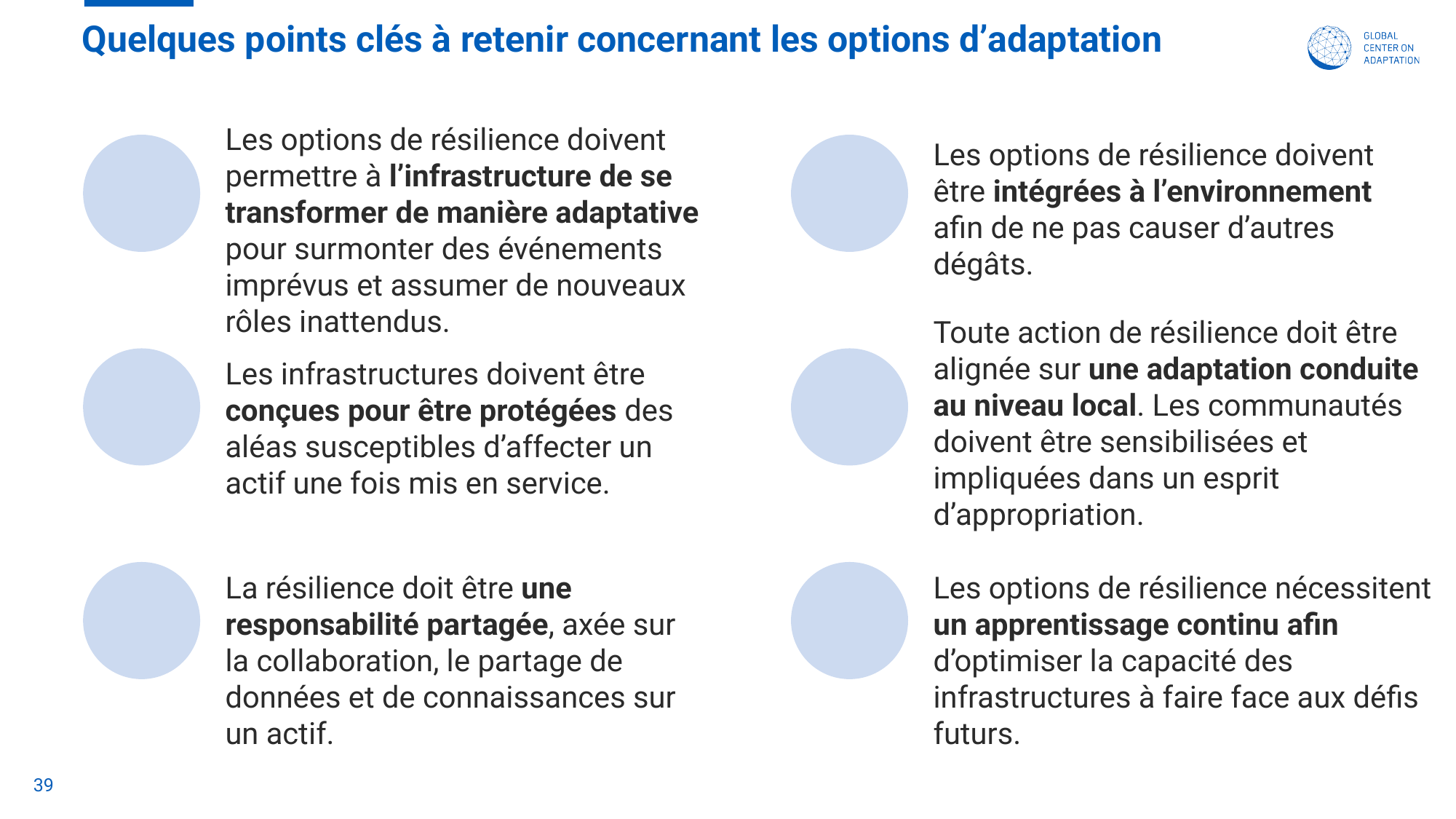

# Quelques points clés à retenir concernant les options d’adaptation
Les options de résilience doivent permettre à l’infrastructure de se transformer de manière adaptative pour surmonter des événements imprévus et assumer de nouveaux rôles inattendus.
Les options de résilience doivent être intégrées à l’environnement afin de ne pas causer d’autres dégâts.

Toute action de résilience doit être alignée sur une adaptation conduite au niveau local. Les communautés doivent être sensibilisées et impliquées dans un esprit d’appropriation.
Les infrastructures doivent être conçues pour être protégées des aléas susceptibles d’affecter un actif une fois mis en service.

Les options de résilience nécessitent un apprentissage continu afin d’optimiser la capacité des infrastructures à faire face aux défis futurs.

La résilience doit être une responsabilité partagée, axée sur la collaboration, le partage de données et de connaissances sur un actif.